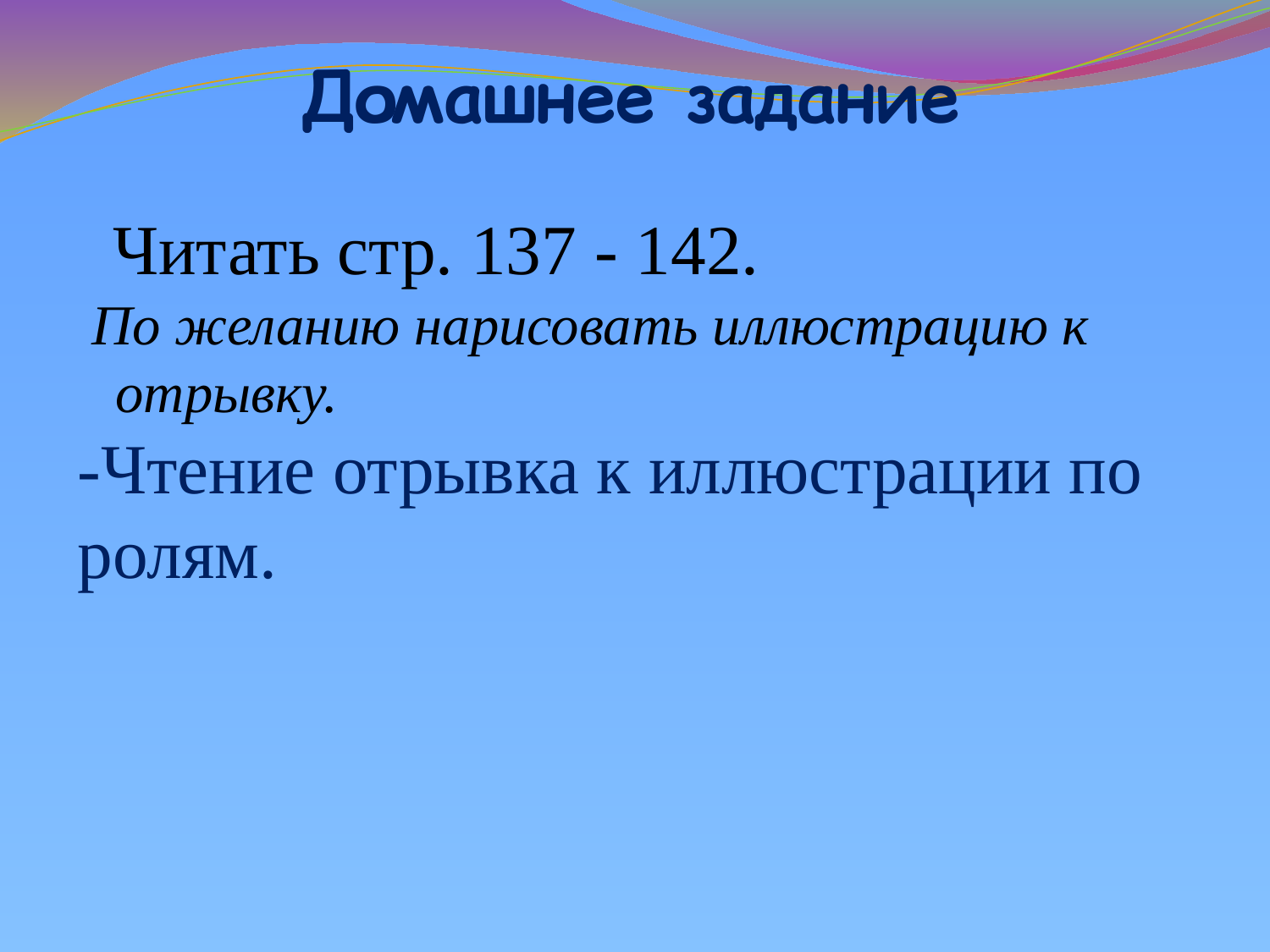

# Домашнее задание
  Читать стр. 137 - 142.
 По желанию нарисовать иллюстрацию к отрывку.
-Чтение отрывка к иллюстрации по ролям.